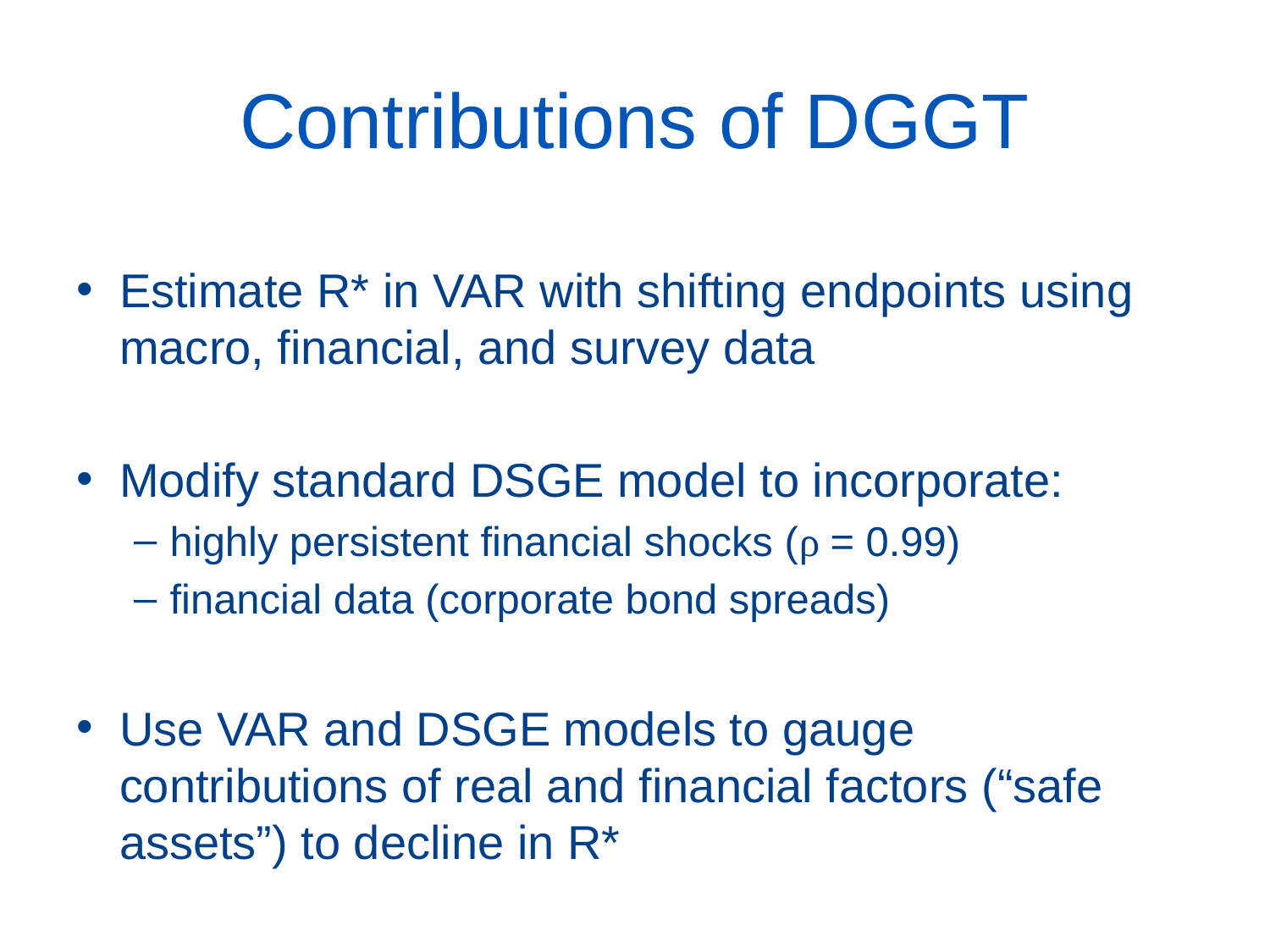

# Contributions of DGGT
Estimate R* in VAR with shifting endpoints using macro, financial, and survey data

Modify standard DSGE model to incorporate:
highly persistent financial shocks (ρ = 0.99)
financial data (corporate bond spreads)

Use VAR and DSGE models to gauge contributions of real and financial factors (“safe assets”) to decline in R*